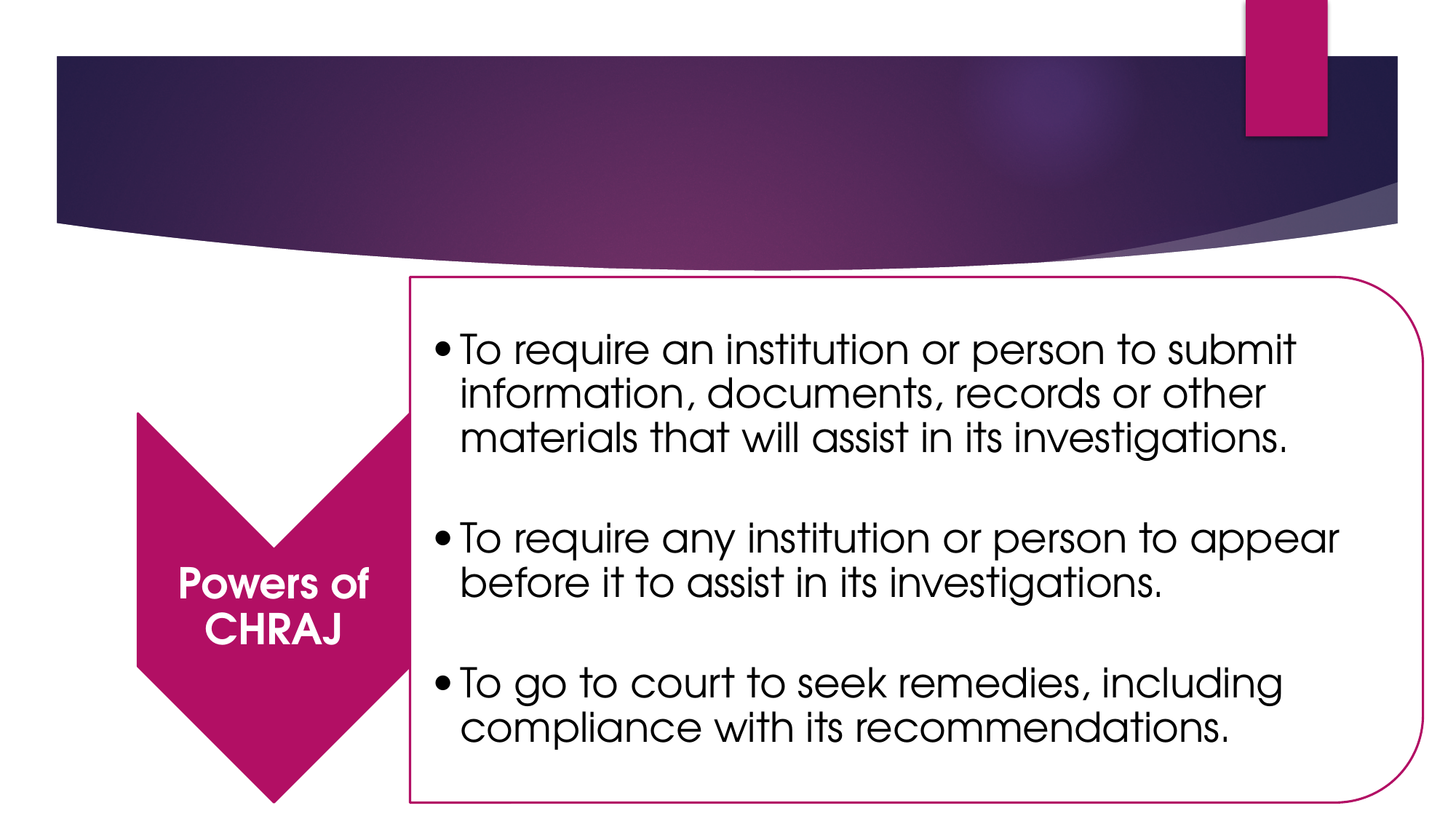

#

To require an institution or person to submit information, documents, records or other materials that will assist in its investigations.

To require any institution or person to appear before it to assist in its investigations.

To go to court to seek remedies, including compliance with its recommendations.

Powers of CHRAJ